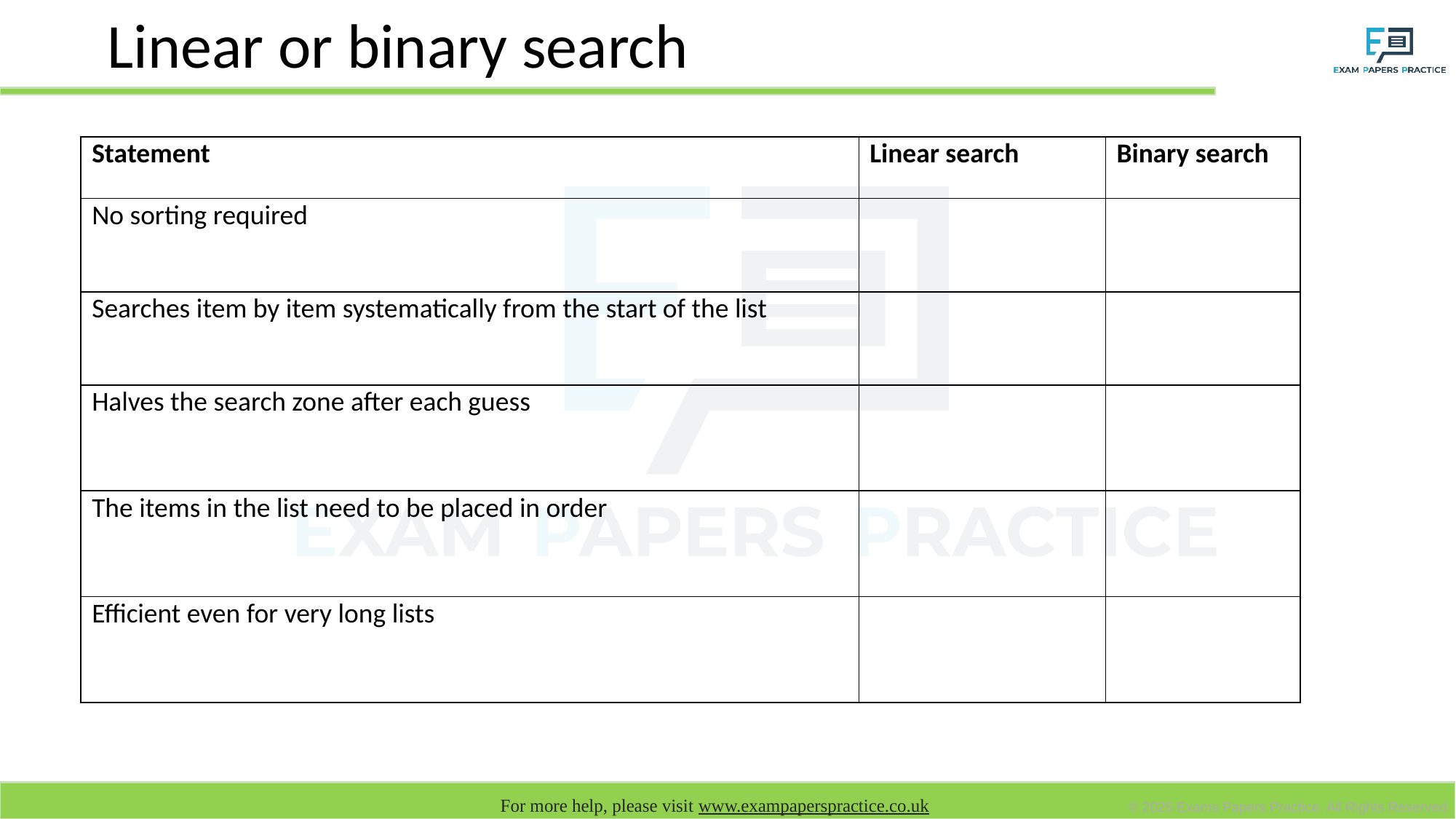

# Linear or binary search
| Statement | Linear search | Binary search |
| --- | --- | --- |
| No sorting required |  |  |
| Searches item by item systematically from the start of the list |  |  |
| Halves the search zone after each guess |  |  |
| The items in the list need to be placed in order |  |  |
| Efficient even for very long lists |  |  |